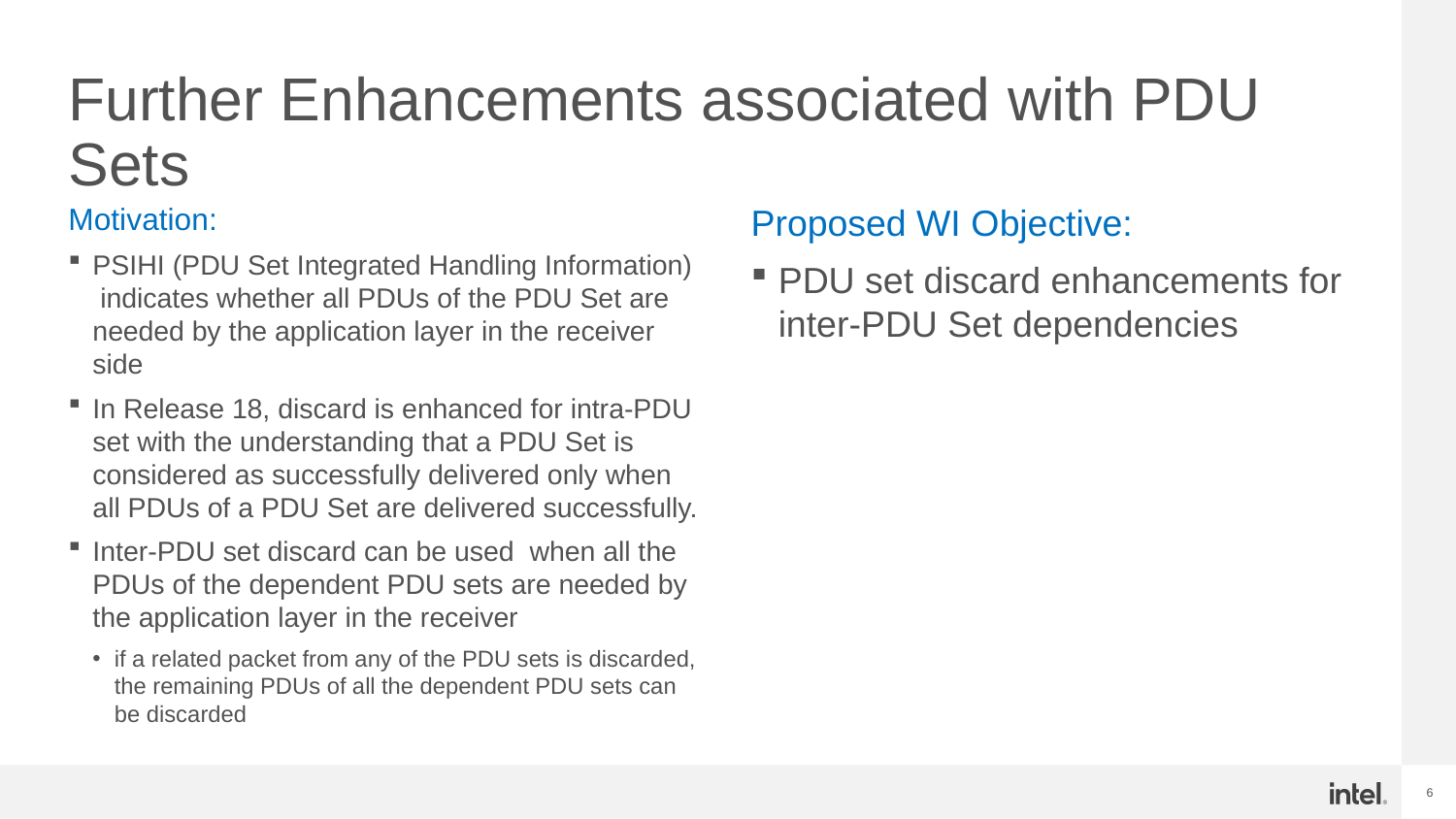

# Further Enhancements associated with PDU Sets
Motivation:
PSIHI (PDU Set Integrated Handling Information)  indicates whether all PDUs of the PDU Set are needed by the application layer in the receiver side
In Release 18, discard is enhanced for intra-PDU set with the understanding that a PDU Set is considered as successfully delivered only when all PDUs of a PDU Set are delivered successfully.
Inter-PDU set discard can be used  when all the PDUs of the dependent PDU sets are needed by the application layer in the receiver
if a related packet from any of the PDU sets is discarded, the remaining PDUs of all the dependent PDU sets can be discarded

Proposed WI Objective:
PDU set discard enhancements for inter-PDU Set dependencies